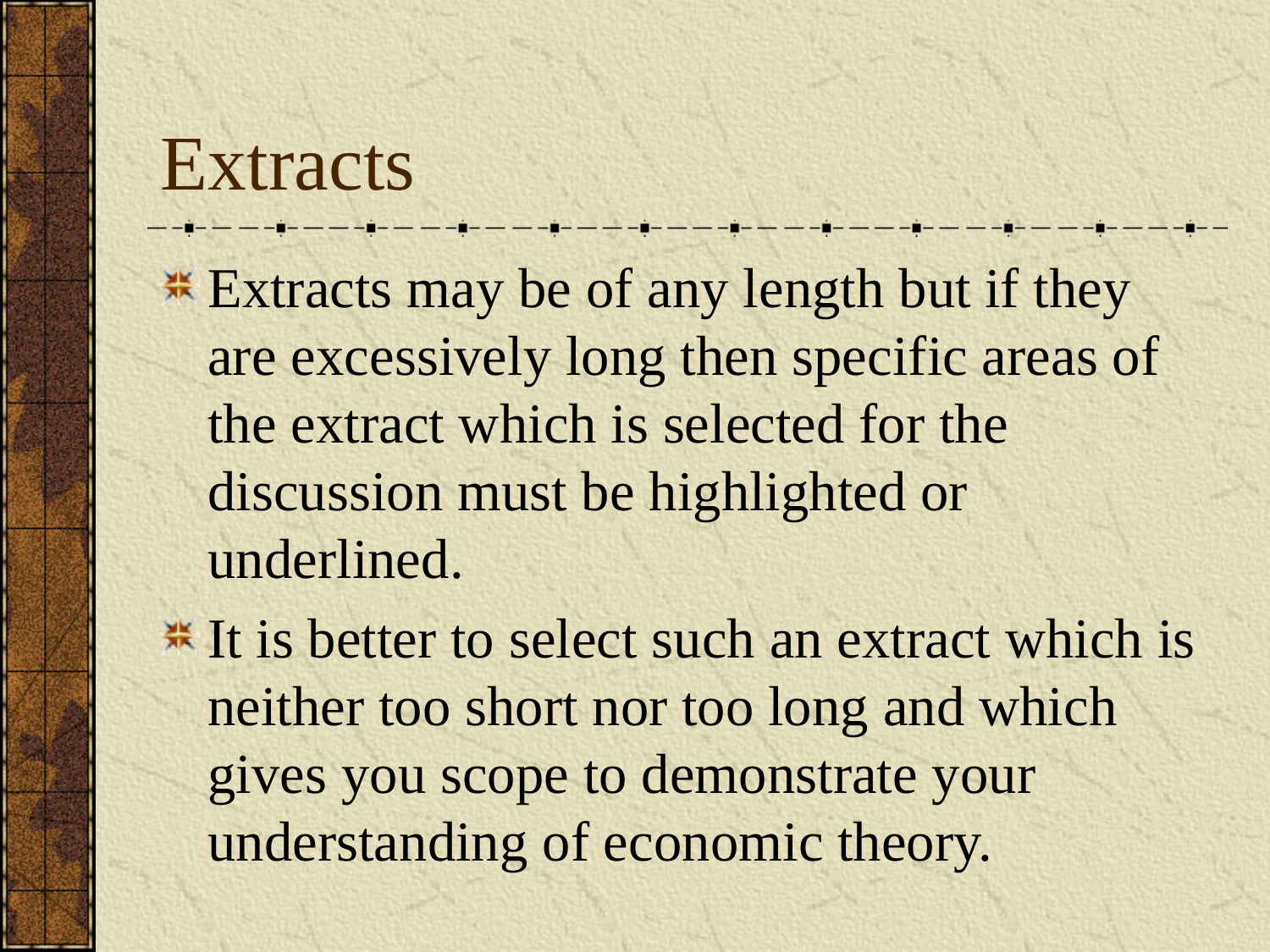

# Extracts
Extracts may be of any length but if they are excessively long then specific areas of the extract which is selected for the discussion must be highlighted or underlined.
It is better to select such an extract which is neither too short nor too long and which gives you scope to demonstrate your understanding of economic theory.